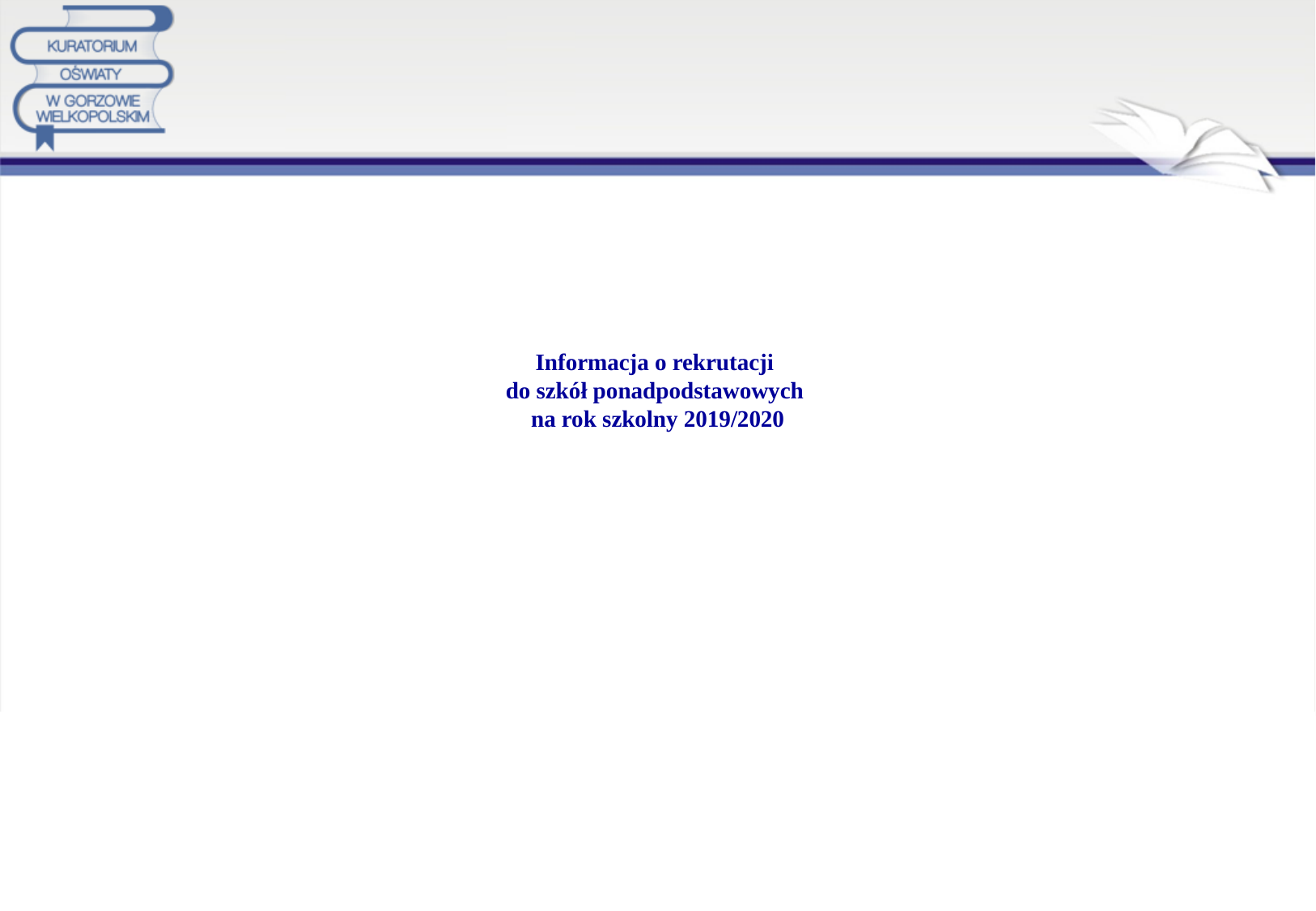

# Informacja o rekrutacji do szkół ponadpodstawowych na rok szkolny 2019/2020